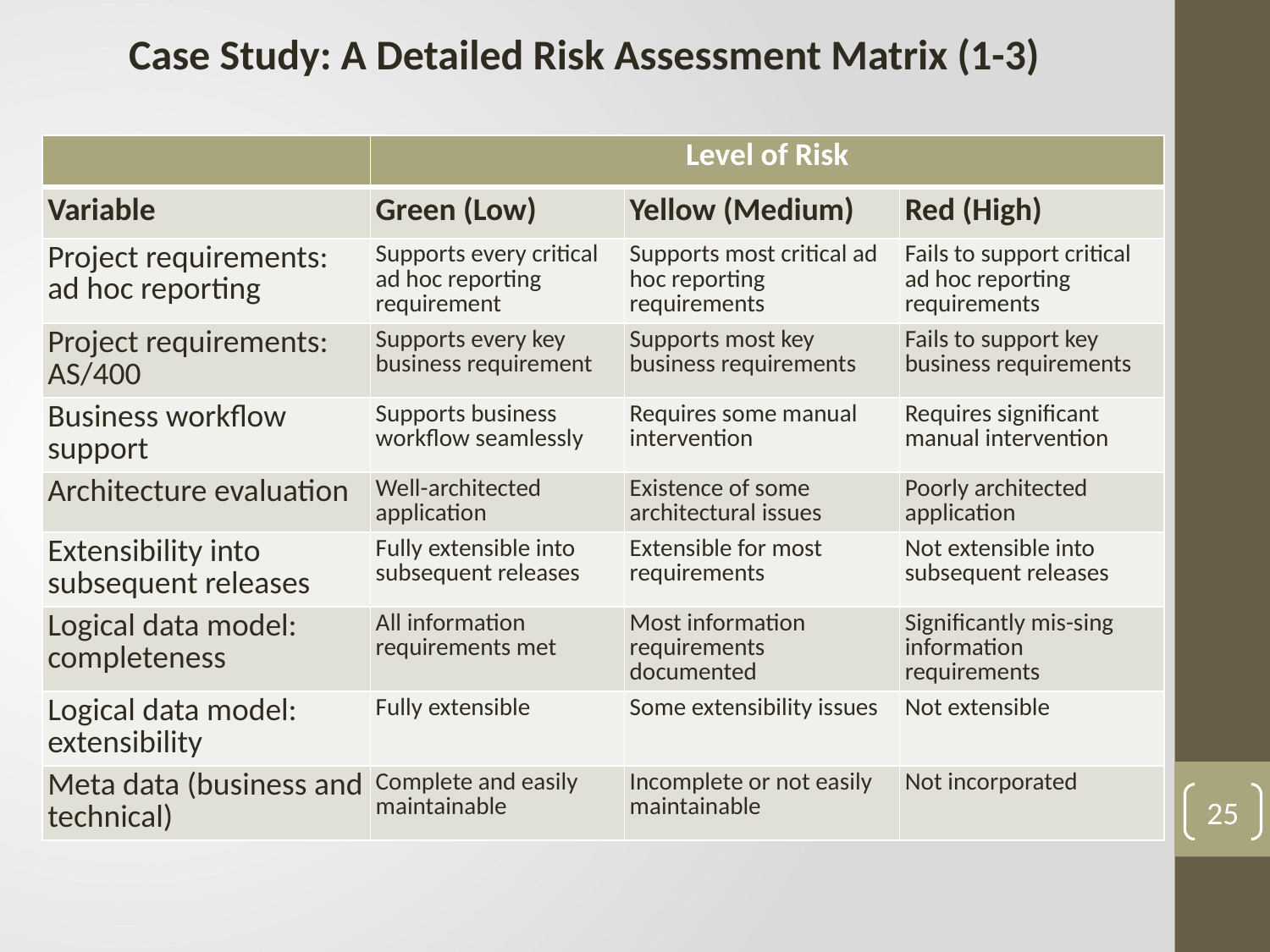

Case Study: A Detailed Risk Assessment Matrix (1-3)
|  | Level of Risk |  |  |
| --- | --- | --- | --- |
| Variable | Green (Low) | Yellow (Medium) | Red (High) |
| Project requirements: ad hoc reporting | Supports every critical ad hoc reporting requirement | Supports most critical ad hoc reporting requirements | Fails to support critical ad hoc reporting requirements |
| Project requirements: AS/400 | Supports every key business requirement | Supports most key business requirements | Fails to support key business requirements |
| Business workflow support | Supports business workflow seamlessly | Requires some manual intervention | Requires significant manual intervention |
| Architecture evaluation | Well-architected application | Existence of some architectural issues | Poorly architected application |
| Extensibility into subsequent releases | Fully extensible into subsequent releases | Extensible for most requirements | Not extensible into subsequent releases |
| Logical data model: completeness | All information requirements met | Most information requirements documented | Significantly mis-sing information requirements |
| Logical data model: extensibility | Fully extensible | Some extensibility issues | Not extensible |
| Meta data (business and technical) | Complete and easily maintainable | Incomplete or not easily maintainable | Not incorporated |
25